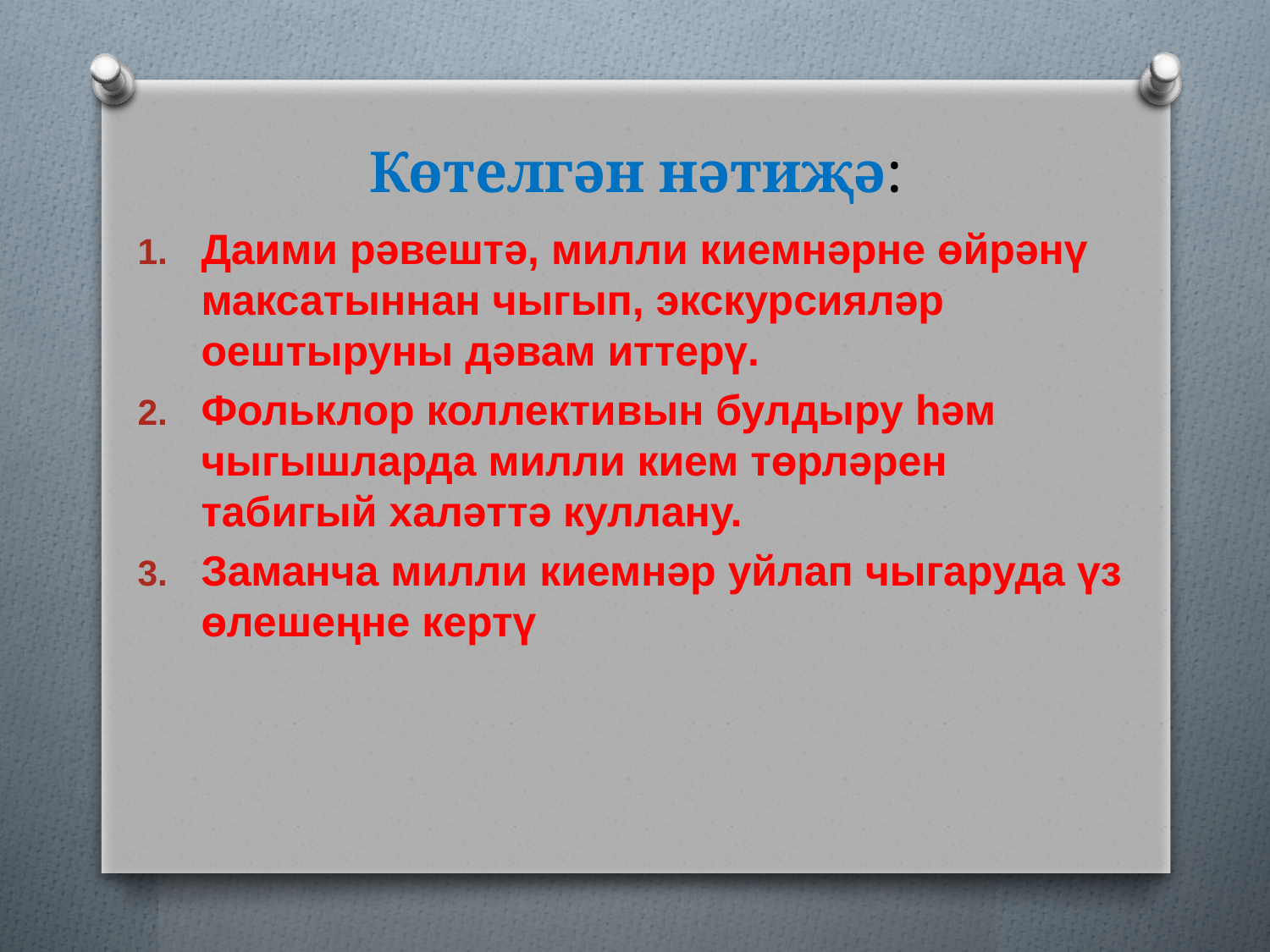

# Көтелгән нәтиҗә:
Даими рәвештә, милли киемнәрне өйрәнү максатыннан чыгып, экскурсияләр оештыруны дәвам иттерү.
Фольклор коллективын булдыру һәм чыгышларда милли кием төрләрен табигый халәттә куллану.
Заманча милли киемнәр уйлап чыгаруда үз өлешеңне кертү